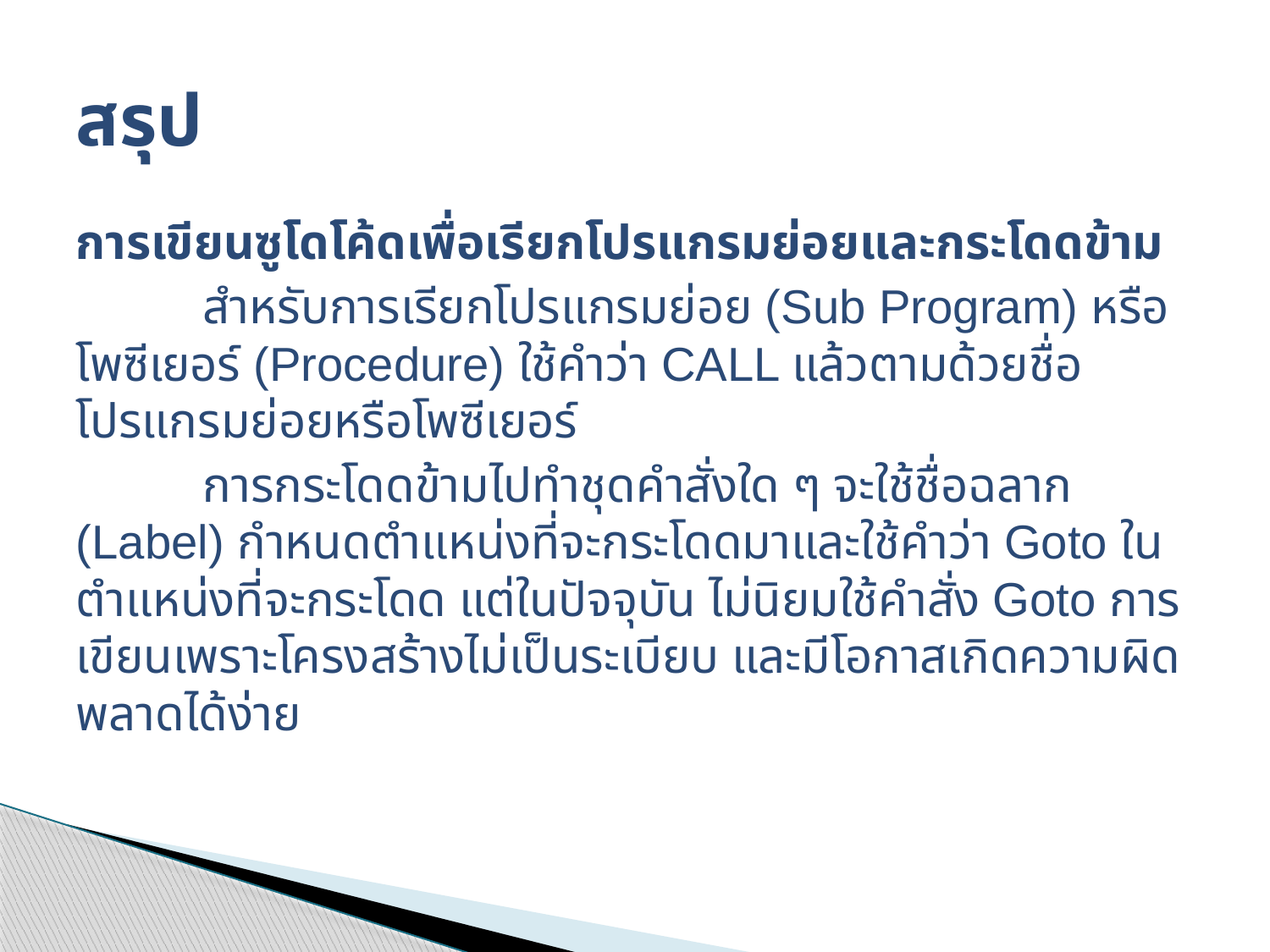

# สรุป
การเขียนซูโดโค้ดเพื่อเรียกโปรแกรมย่อยและกระโดดข้าม
	สำหรับการเรียกโปรแกรมย่อย (Sub Program) หรือโพซีเยอร์ (Procedure) ใช้คำว่า CALL แล้วตามด้วยชื่อโปรแกรมย่อยหรือโพซีเยอร์
	การกระโดดข้ามไปทำชุดคำสั่งใด ๆ จะใช้ชื่อฉลาก (Label) กำหนดตำแหน่งที่จะกระโดดมาและใช้คำว่า Goto ในตำแหน่งที่จะกระโดด แต่ในปัจจุบัน ไม่นิยมใช้คำสั่ง Goto การเขียนเพราะโครงสร้างไม่เป็นระเบียบ และมีโอกาสเกิดความผิดพลาดได้ง่าย